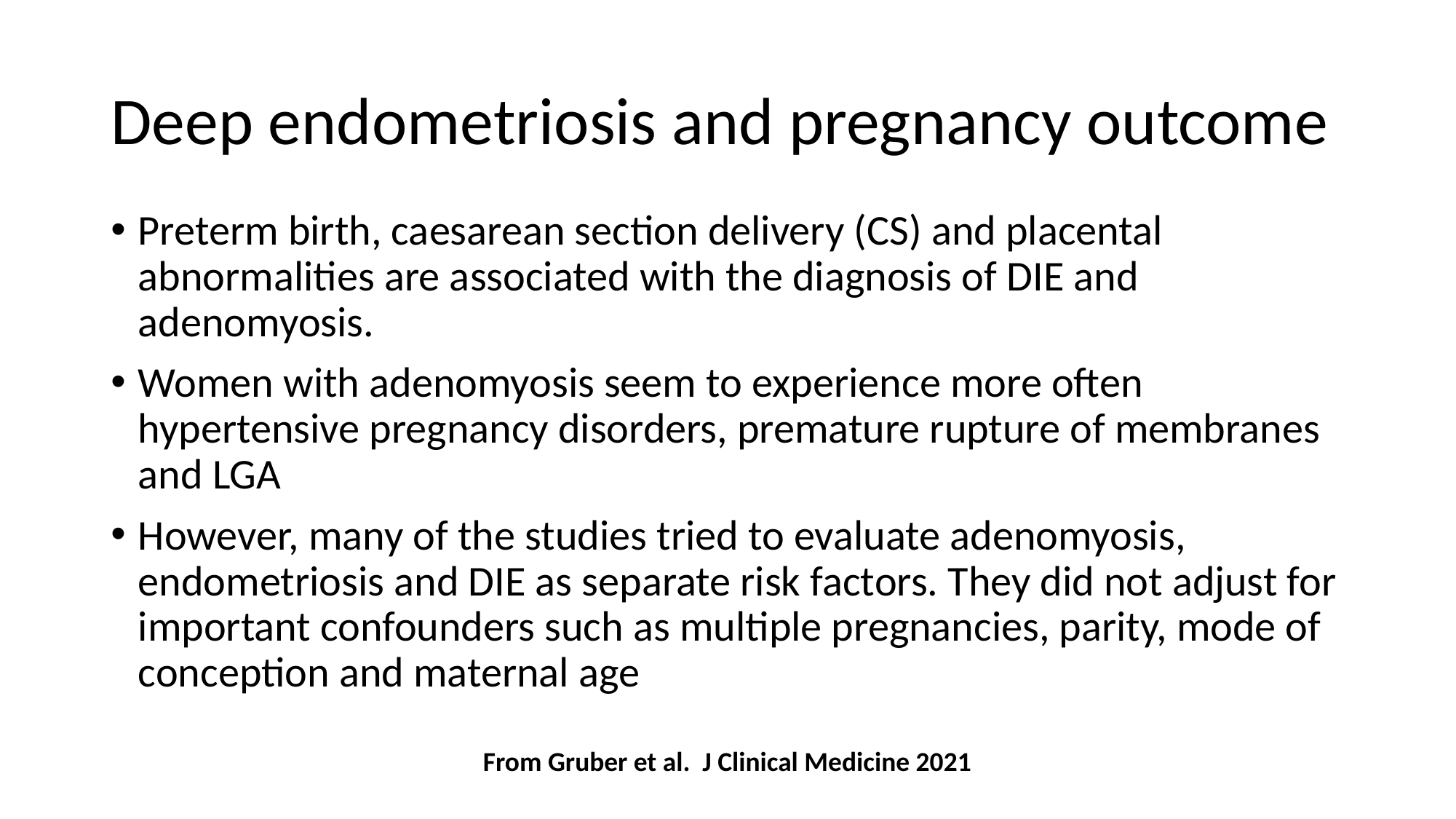

# Deep endometriosis and pregnancy outcome
Preterm birth, caesarean section delivery (CS) and placental abnormalities are associated with the diagnosis of DIE and adenomyosis.
Women with adenomyosis seem to experience more often hypertensive pregnancy disorders, premature rupture of membranes and LGA
However, many of the studies tried to evaluate adenomyosis, endometriosis and DIE as separate risk factors. They did not adjust for important confounders such as multiple pregnancies, parity, mode of conception and maternal age
From Gruber et al.  J Clinical Medicine 2021